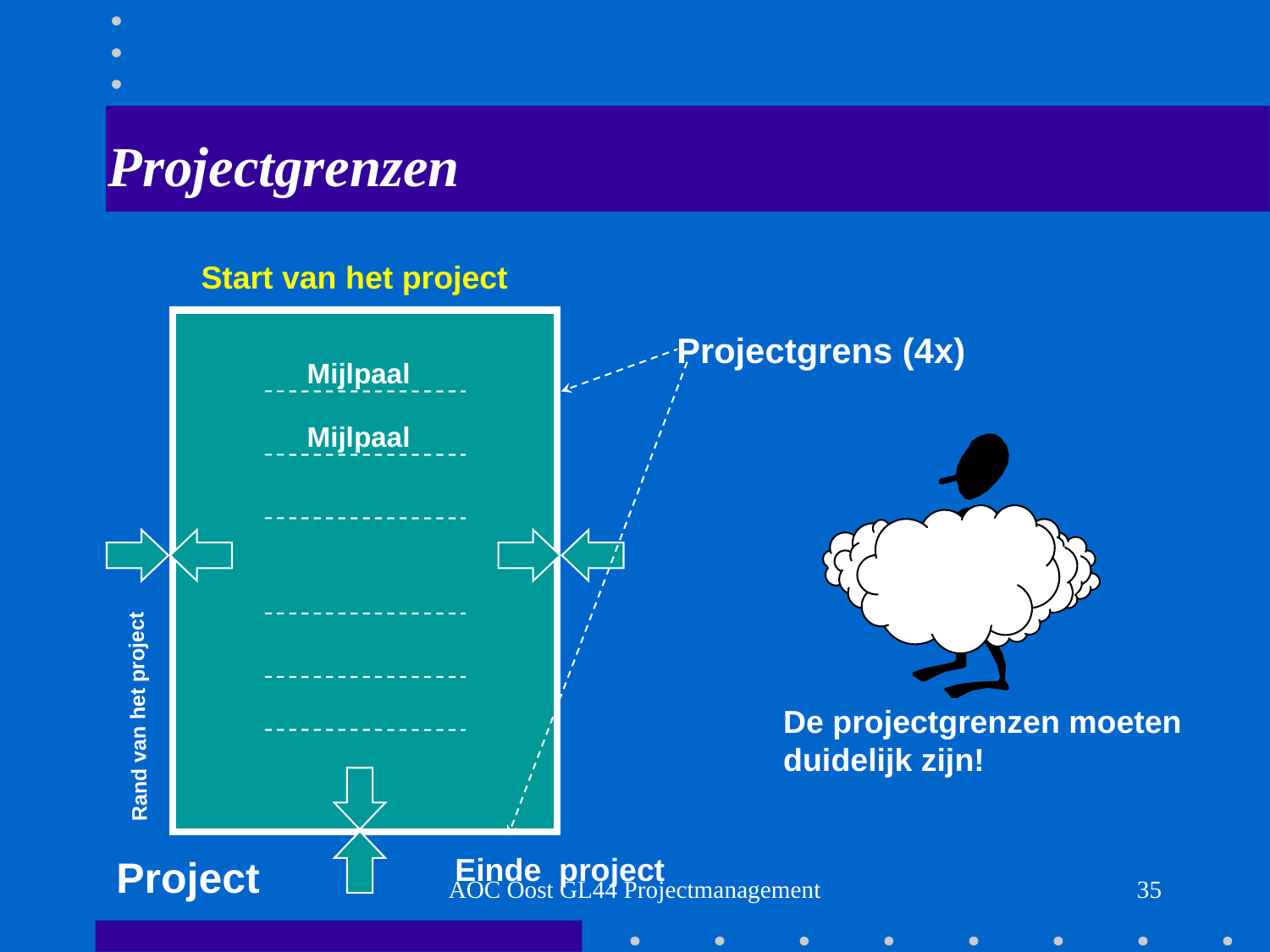

# Projectgrenzen
Start van het project

Projectgrens (4x)
Mijlpaal

Mijlpaal

Fout!

De projectgrenzen moeten
duidelijk zijn!
Rand van het project

Einde  project
Project
AOC Oost GL44 Projectmanagement
35